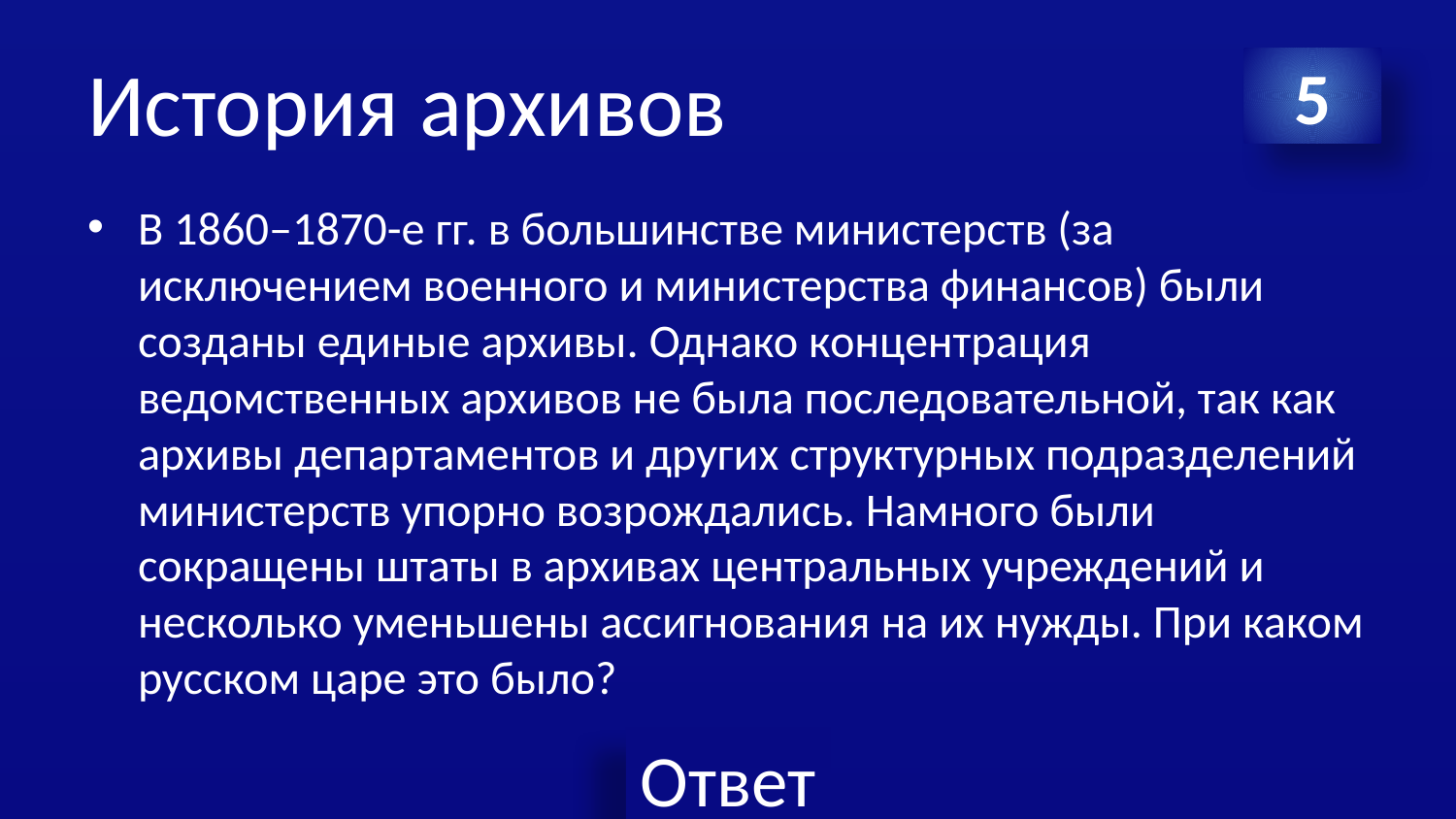

# История архивов
5
В 1860–1870-е гг. в большинстве министерств (за исключением военного и министерства финансов) были созданы единые архивы. Однако концентрация ведомственных архивов не была последовательной, так как архивы департаментов и других структурных подразделений министерств упорно возрождались. Намного были сокращены штаты в архивах центральных учреждений и несколько уменьшены ассигнования на их нужды. При каком русском царе это было?